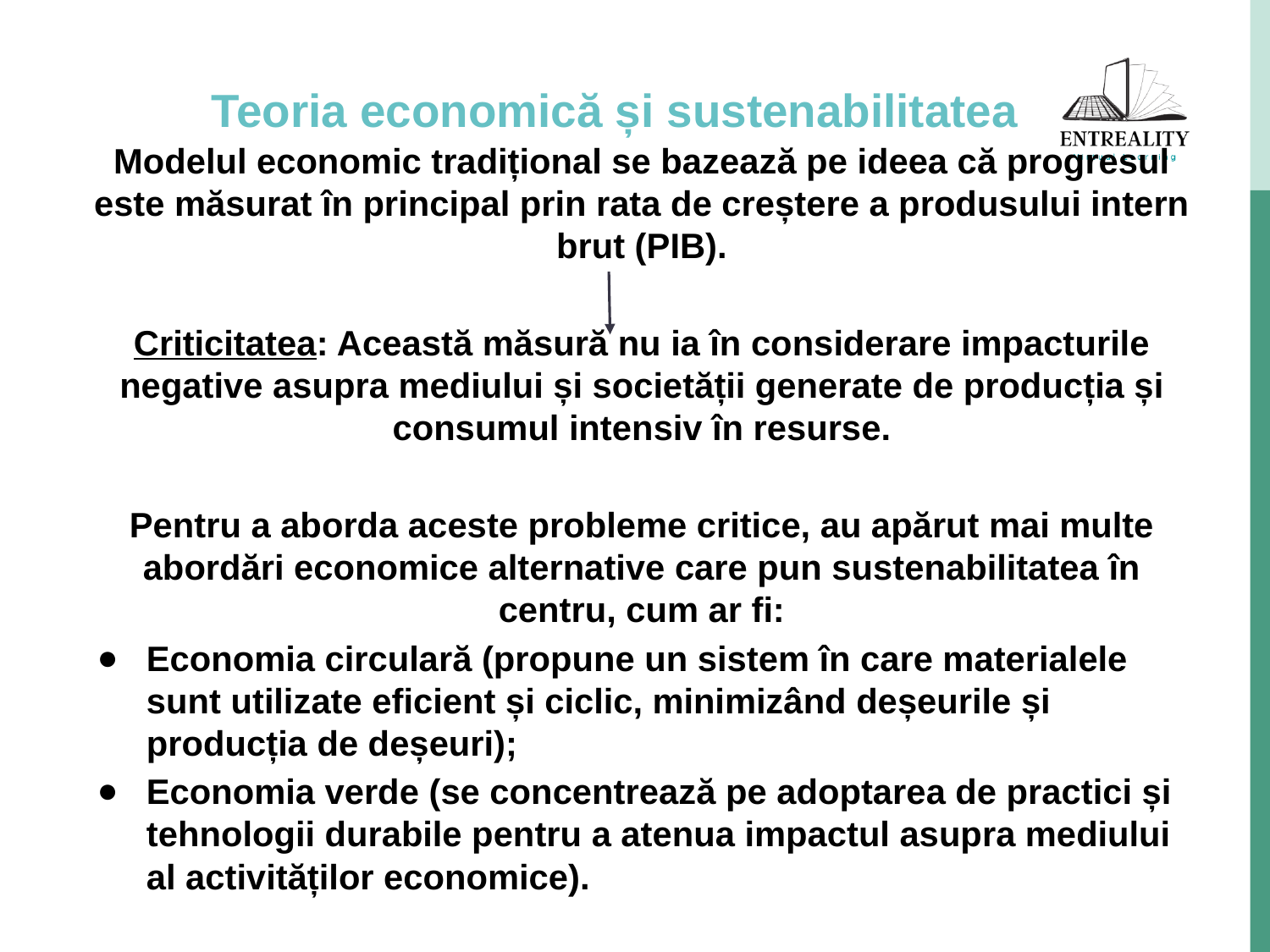

# Teoria economică și sustenabilitatea
Modelul economic tradițional se bazează pe ideea că progresul este măsurat în principal prin rata de creștere a produsului intern brut (PIB).

Criticitatea: Această măsură nu ia în considerare impacturile negative asupra mediului și societății generate de producția și consumul intensiv în resurse.

Pentru a aborda aceste probleme critice, au apărut mai multe abordări economice alternative care pun sustenabilitatea în centru, cum ar fi:
Economia circulară (propune un sistem în care materialele sunt utilizate eficient și ciclic, minimizând deșeurile și producția de deșeuri);
Economia verde (se concentrează pe adoptarea de practici și tehnologii durabile pentru a atenua impactul asupra mediului al activităților economice).